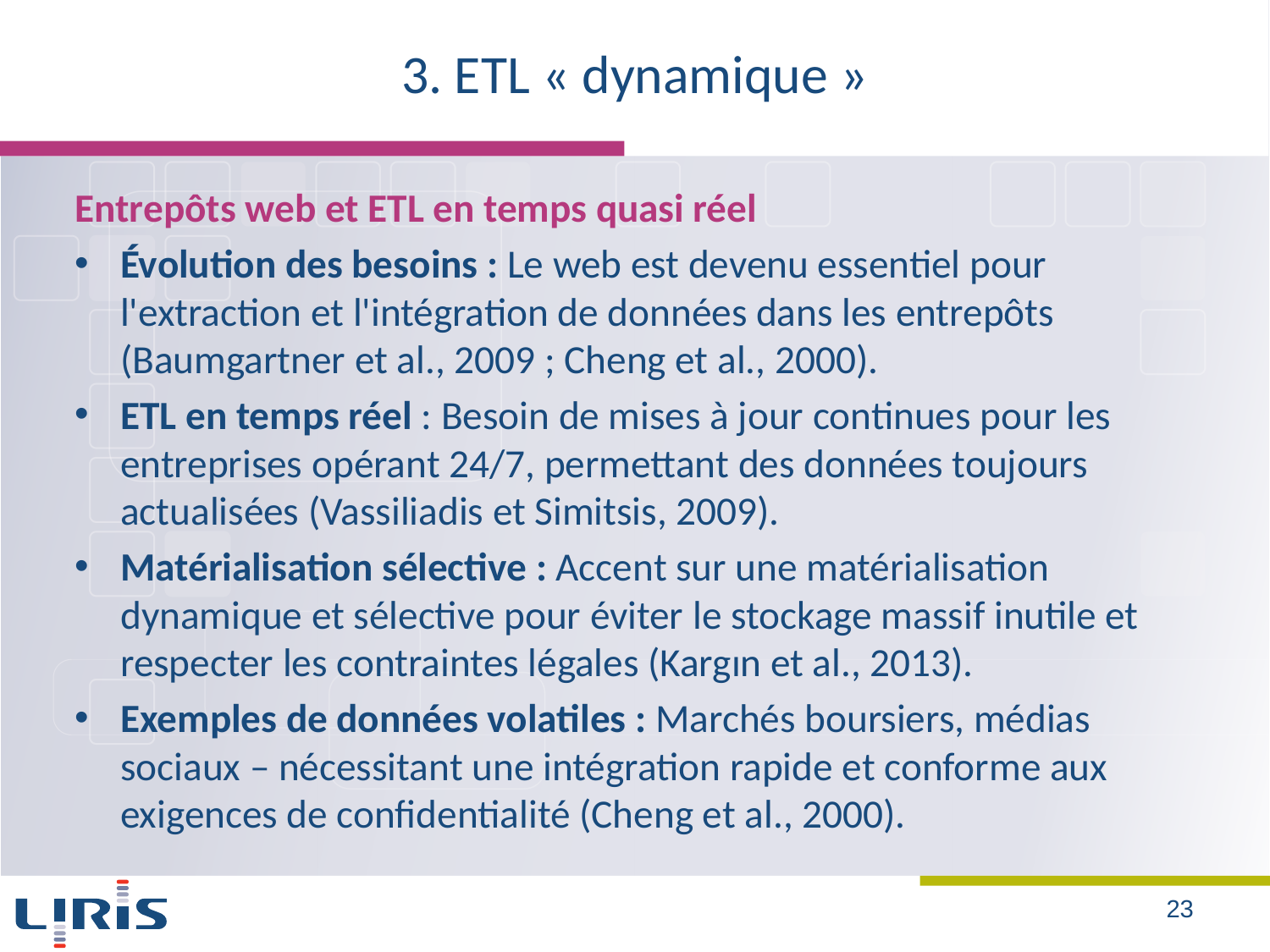

# 3. ETL « dynamique »
Entrepôts web et ETL en temps quasi réel
Évolution des besoins : Le web est devenu essentiel pour l'extraction et l'intégration de données dans les entrepôts (Baumgartner et al., 2009 ; Cheng et al., 2000).
ETL en temps réel : Besoin de mises à jour continues pour les entreprises opérant 24/7, permettant des données toujours actualisées (Vassiliadis et Simitsis, 2009).
Matérialisation sélective : Accent sur une matérialisation dynamique et sélective pour éviter le stockage massif inutile et respecter les contraintes légales (Kargın et al., 2013).
Exemples de données volatiles : Marchés boursiers, médias sociaux – nécessitant une intégration rapide et conforme aux exigences de confidentialité (Cheng et al., 2000).
23